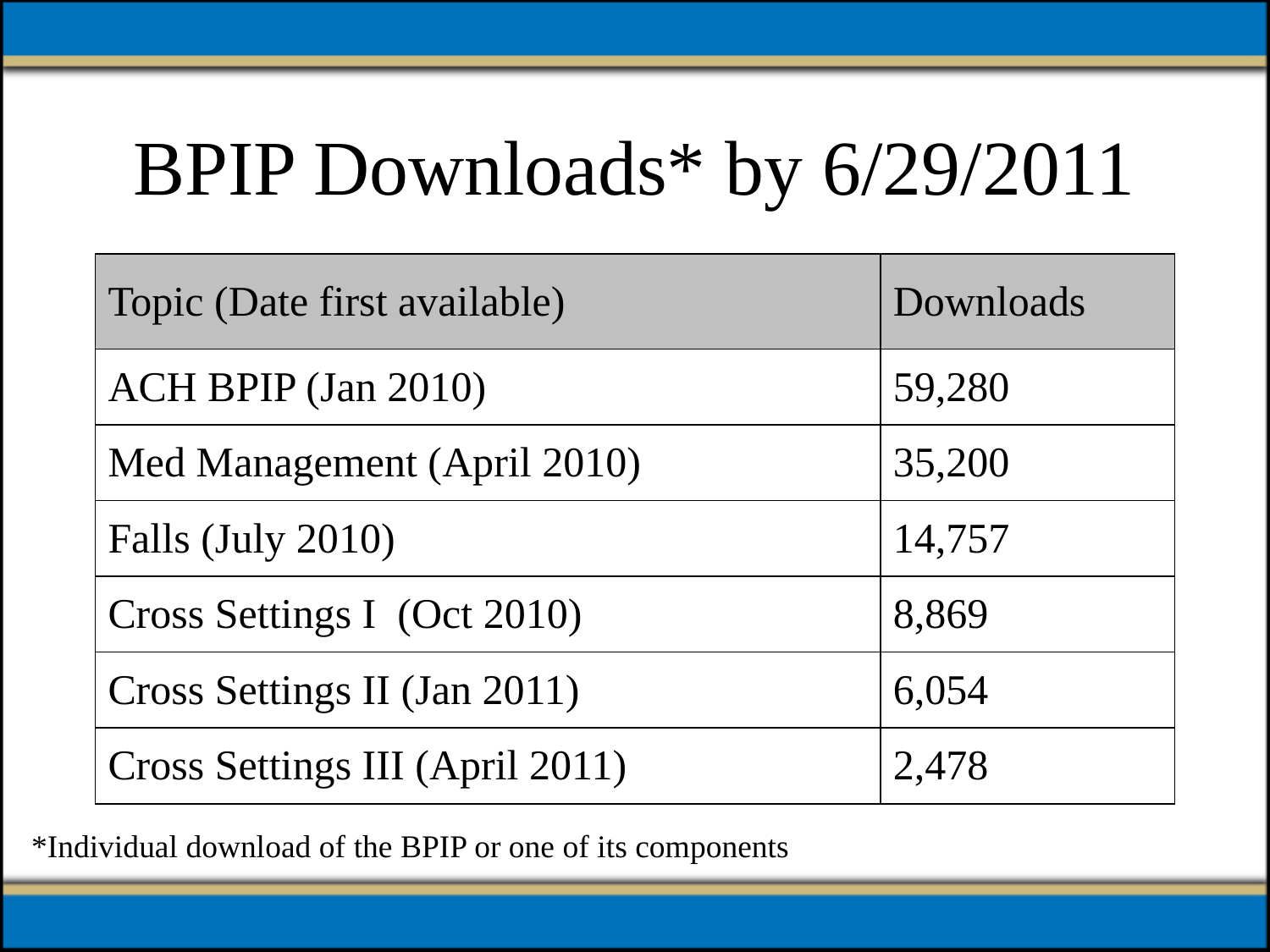

# BPIP Downloads* by 6/29/2011
| Topic (Date first available) | Downloads |
| --- | --- |
| ACH BPIP (Jan 2010) | 59,280 |
| Med Management (April 2010) | 35,200 |
| Falls (July 2010) | 14,757 |
| Cross Settings I  (Oct 2010) | 8,869 |
| Cross Settings II (Jan 2011) | 6,054 |
| Cross Settings III (April 2011) | 2,478 |
*Individual download of the BPIP or one of its components